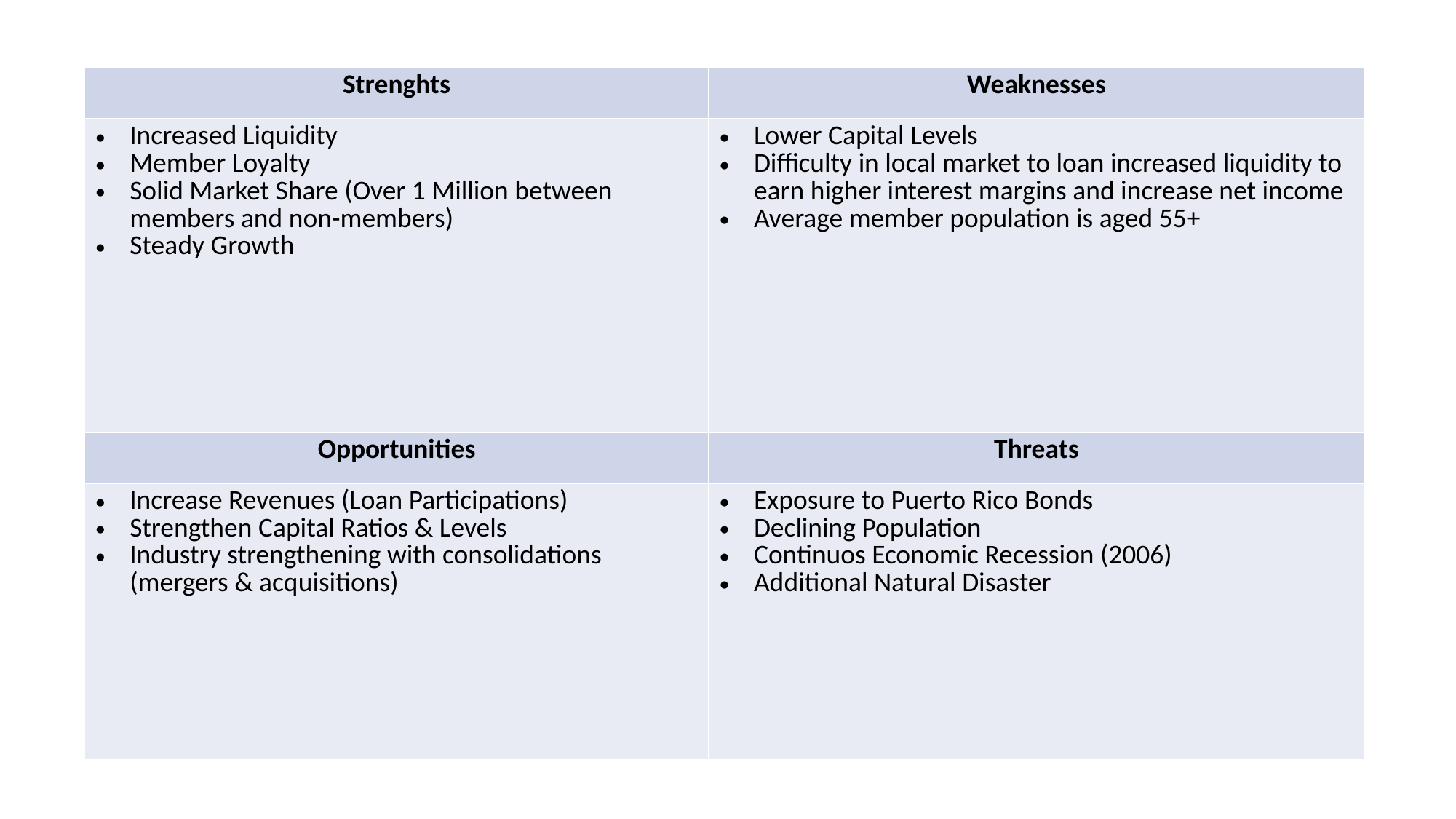

| Strenghts | Weaknesses |
| --- | --- |
| Increased Liquidity Member Loyalty Solid Market Share (Over 1 Million between members and non-members) Steady Growth | Lower Capital Levels Difficulty in local market to loan increased liquidity to earn higher interest margins and increase net income Average member population is aged 55+ |
| Opportunities | Threats |
| Increase Revenues (Loan Participations) Strengthen Capital Ratios & Levels Industry strengthening with consolidations (mergers & acquisitions) | Exposure to Puerto Rico Bonds Declining Population Continuos Economic Recession (2006) Additional Natural Disaster |